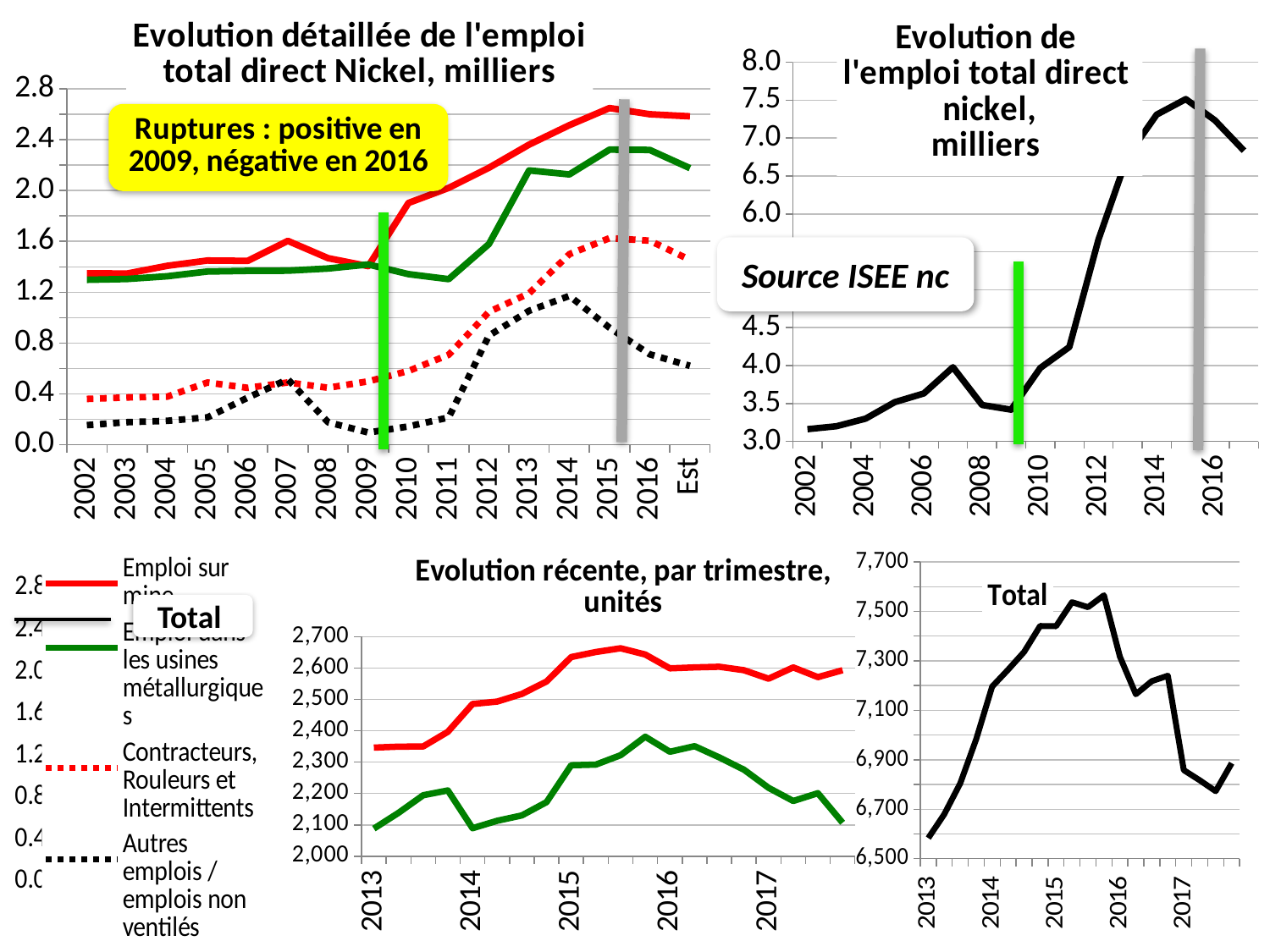

### Chart: Evolution détaillée de l'emploi
 total direct Nickel, milliers

| Category | Emploi sur mine | Emploi dans les usines métallurgiques | Contracteurs, Rouleurs et Intermittents  | Autres emplois / emplois non ventilés |
|---|---|---|---|---|
| 2002 | 1.348833333333333 | 1.297333333333333 | 0.360416666666667 | 0.1545 |
| 2003 | 1.3465 | 1.3035 | 0.372333333333333 | 0.17775 |
| 2004 | 1.407833333333333 | 1.325333333333333 | 0.378583333333333 | 0.1885 |
| 2005 | 1.4495 | 1.362666666666666 | 0.489833333333333 | 0.2155 |
| 2006 | 1.446416666666667 | 1.367833333333333 | 0.447583333333333 | 0.37075 |
| 2007 | 1.60375 | 1.369416666666667 | 0.49025 | 0.515 |
| 2008 | 1.467666666666667 | 1.3865 | 0.448666666666667 | 0.177083333333333 |
| 2009 | 1.405083333333333 | 1.418083333333333 | 0.498666666666667 | 0.0965 |
| 2010 | 1.902083333333333 | 1.341583333333333 | 0.580666666666667 | 0.144333333333333 |
| 2011 | 2.020083333333333 | 1.30225 | 0.707416666666667 | 0.214666666666667 |
| 2012 | 2.178416666666666 | 1.579083333333333 | 1.0455 | 0.858416666666667 |
| 2013 | 2.360583333333333 | 2.157583333333333 | 1.191166666666667 | 1.0535 |
| 2014 | 2.513166666666667 | 2.126166666666667 | 1.49925 | 1.170833333333333 |
| 2015 | 2.648 | 2.32125 | 1.6255 | 0.92 |
| 2016 | 2.5995 | 2.31875 | 1.6055 | 0.71125 |
| Est 2017 | 2.582984128510966 | 2.175367500090704 | 1.454286507936508 | 0.620904206349206 |

### Chart: Evolution de
l'emploi total direct
nickel,
milliers

| Category | Total |
|---|---|
| 2002 | 3.161083333333333 |
| 2003 | 3.200083333333334 |
| 2004 | 3.30025 |
| 2005 | 3.5175 |
| 2006 | 3.632583333333334 |
| 2007 | 3.978416666666666 |
| 2008 | 3.479916666666667 |
| 2009 | 3.418333333333333 |
| 2010 | 3.968666666666667 |
| 2011 | 4.244416666666633 |
| 2012 | 5.661416666666627 |
| 2013 | 6.762833333333333 |
| 2014 | 7.309416666666666 |
| 2015 | 7.514749999999998 |
| 2016 | 7.235 |
| Est 2017 | 6.833542342887384 |
Source ISEE nc

### Chart: Evolution récente, par trimestre, unités

| Category | Emploi sur mine | Emploi dans les usines métallurgiques | Total |  | Données trimestrielles |  | Emploi sur mine | Emploi dans les usines métallurgiques |
|---|---|---|---|---|---|---|---|---|
| 2013.0 | 2346.33333333334 | 2088.0 | 6583.333333333328 | None | 2013.0 | 0.0 | 109.3333333333335 | 537.0 |
|  | 2349.33333333334 | 2138.33333333334 | 6680.000000000002 | None | None | 0.0 | 3.000000000001819 | 50.33333333333303 |
|  | 2350.0 | 2194.33333333334 | 6804.66666666667 | None | None | 0.0 | 0.666666666665605 | 56.0 |
|  | 2396.666666666641 | 2209.666666666641 | 6983.333333333328 | None | None | 0.0 | 46.66666666666619 | 15.33333333333394 |
| 2014.0 | 2485.33333333334 | 2089.33333333334 | 7196.0 | None | 2014.0 | 0.0 | 88.66666666666652 | -120.3333333333335 |
|  | 2493.0 | 2113.0 | 7264.333333333328 | None | None | 0.0 | 7.666666666667424 | 23.66666666666651 |
|  | 2517.33333333334 | 2130.0 | 7336.333333333328 | None | None | 0.0 | 24.33333333333258 | 17.0 |
|  | 2557.0 | 2172.33333333334 | 7441.000000000001 | None | None | 0.0 | 39.66666666666674 | 42.33333333333348 |
| 2015.0 | 2635.0 | 2290.0 | 7440.0 | None | 2015.0 | 0.0 | 78.0 | 117.6666666666665 |
|  | 2651.0 | 2292.0 | 7537.0 | None | None | 0.0 | 16.0 | 2.0 |
|  | 2663.0 | 2322.0 | 7517.0 | None | None | 0.0 | 12.0 | 30.0 |
|  | 2643.0 | 2381.0 | 7565.0 | None | None | 0.0 | -20.0 | 59.0 |
| 2016.0 | 2599.0 | 2333.0 | 7317.0 | None | 2016.0 | 0.0 | -44.0 | -48.0 |
|  | 2602.0 | 2351.0 | 7165.0 | None | None | 0.0 | 3.0 | 18.0 |
|  | 2604.0 | 2315.0 | 7218.0 | None | None | 0.0 | 2.0 | -36.0 |
|  | 2593.0 | 2276.0 | 7240.0 | None | None | 0.0 | -11.0 | -39.0 |
| 2017.0 | 2566.0 | 2218.0 | 6858.0 | None | 2017.0 | 0.0 | -27.0 | -58.0 |
|  | 2602.0 | 2176.0 | 6817.0 | None | None | 0.0 | 36.0 | -42.0 |
|  | 2570.936514043863 | 2200.887269609944 | 6773.00156143159 | None | None | 0.0 | -31.0634859561369 | 24.88726960994427 |
|  | 2593.0 | 2106.582730752871 | 6886.16781011795 | None | None | 0.0 | 22.0634859561369 | -94.30453885707274 |

### Chart: Total

| Category | Total |
|---|---|
| 2013.0 | 6583.333333333328 |
|  | 6680.000000000002 |
|  | 6804.66666666667 |
|  | 6983.333333333328 |
| 2014.0 | 7196.0 |
|  | 7264.333333333328 |
|  | 7336.333333333328 |
|  | 7441.000000000001 |
| 2015.0 | 7440.0 |
|  | 7537.0 |
|  | 7517.0 |
|  | 7565.0 |
| 2016.0 | 7317.0 |
|  | 7165.0 |
|  | 7218.0 |
|  | 7240.0 |
| 2017.0 | 6858.0 |
|  | 6817.0 |
|  | 6773.00156143159 |
|  | 6886.16781011795 |

### Chart: Evolution détaillée de l'emploi
 total direct Nickel, milliers

| Category | Emploi sur mine | Emploi dans les usines métallurgiques | Contracteurs, Rouleurs et Intermittents  | Autres emplois / emplois non ventilés |
|---|---|---|---|---|
| 2002 | 1.348833333333333 | 1.297333333333333 | 0.360416666666667 | 0.1545 |
| 2003 | 1.3465 | 1.3035 | 0.372333333333333 | 0.17775 |
| 2004 | 1.407833333333333 | 1.325333333333333 | 0.378583333333333 | 0.1885 |
| 2005 | 1.4495 | 1.362666666666666 | 0.489833333333333 | 0.2155 |
| 2006 | 1.446416666666667 | 1.367833333333333 | 0.447583333333333 | 0.37075 |
| 2007 | 1.60375 | 1.369416666666667 | 0.49025 | 0.515 |
| 2008 | 1.467666666666667 | 1.3865 | 0.448666666666667 | 0.177083333333333 |
| 2009 | 1.405083333333333 | 1.418083333333333 | 0.498666666666667 | 0.0965 |
| 2010 | 1.902083333333333 | 1.341583333333333 | 0.580666666666667 | 0.144333333333333 |
| 2011 | 2.020083333333333 | 1.30225 | 0.707416666666667 | 0.214666666666667 |
| 2012 | 2.178416666666666 | 1.579083333333333 | 1.0455 | 0.858416666666667 |
| 2013 | 2.360583333333333 | 2.157583333333333 | 1.191166666666667 | 1.0535 |
| 2014 | 2.513166666666667 | 2.126166666666667 | 1.49925 | 1.170833333333333 |
| 2015 | 2.648 | 2.32125 | 1.6255 | 0.92 |
| 2016 | 2.5995 | 2.31875 | 1.6055 | 0.71125 |
| Est 2017 | 2.582984128510966 | 2.175367500090704 | 1.454286507936508 | 0.620904206349206 |
Total